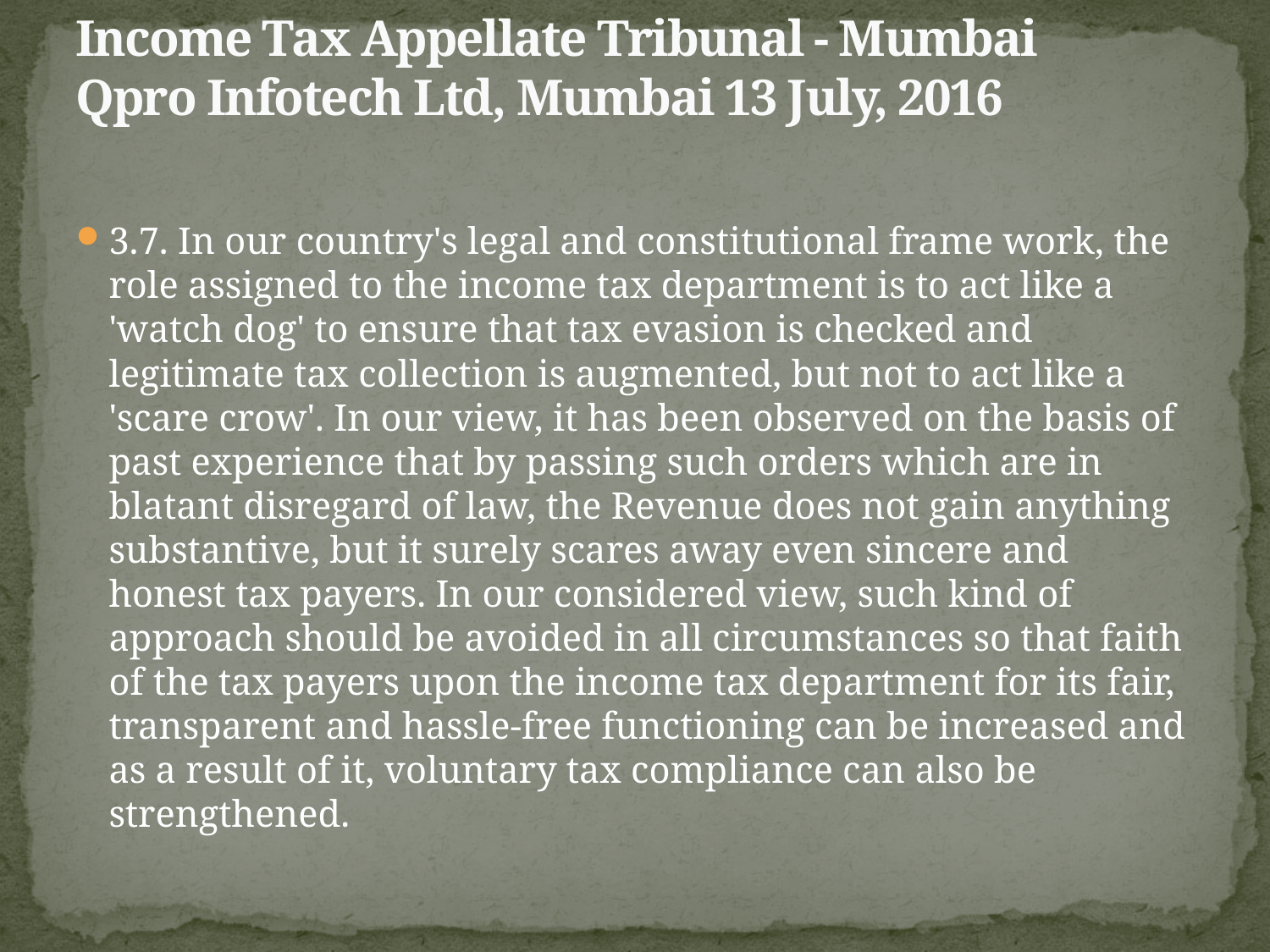

# Income Tax Appellate Tribunal - Mumbai Qpro Infotech Ltd, Mumbai 13 July, 2016
3.7. In our country's legal and constitutional frame work, the role assigned to the income tax department is to act like a 'watch dog' to ensure that tax evasion is checked and legitimate tax collection is augmented, but not to act like a 'scare crow'. In our view, it has been observed on the basis of past experience that by passing such orders which are in blatant disregard of law, the Revenue does not gain anything substantive, but it surely scares away even sincere and honest tax payers. In our considered view, such kind of approach should be avoided in all circumstances so that faith of the tax payers upon the income tax department for its fair, transparent and hassle-free functioning can be increased and as a result of it, voluntary tax compliance can also be strengthened.